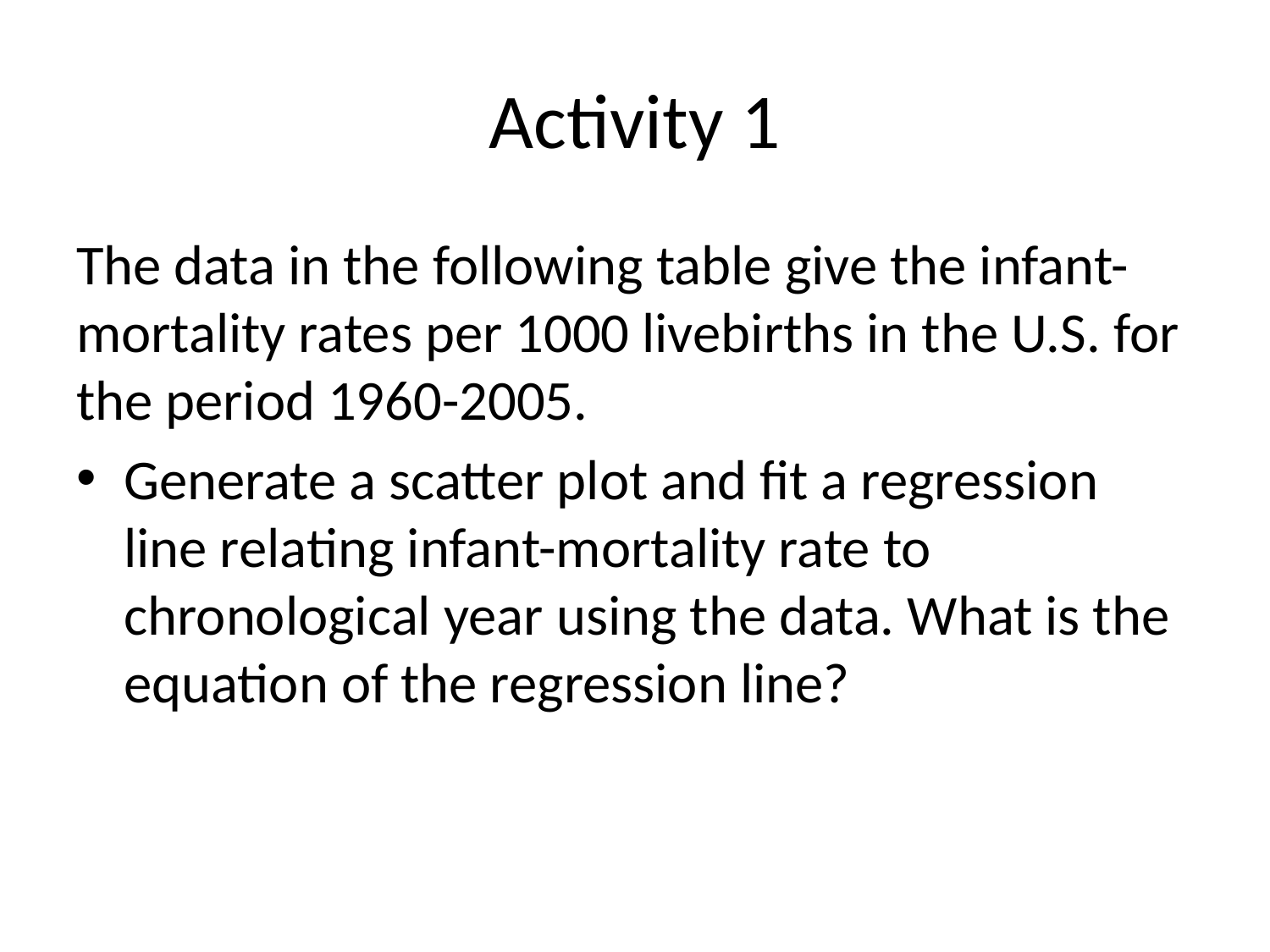

# Activity 1
The data in the following table give the infant-mortality rates per 1000 livebirths in the U.S. for the period 1960-2005.
Generate a scatter plot and fit a regression line relating infant-mortality rate to chronological year using the data. What is the equation of the regression line?